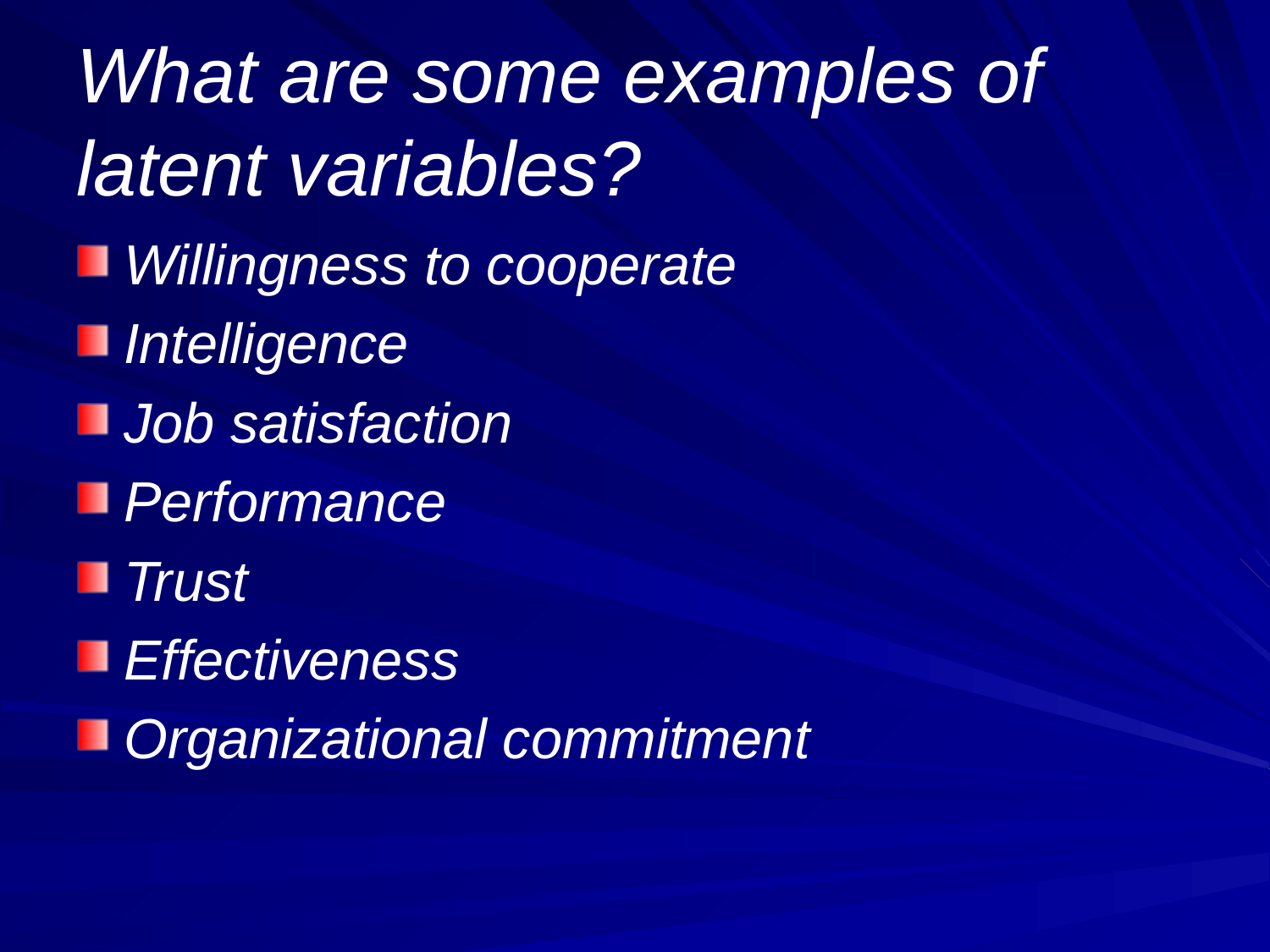

# What are some examples of latent variables?
Willingness to cooperate
Intelligence
Job satisfaction
Performance
Trust
Effectiveness
Organizational commitment